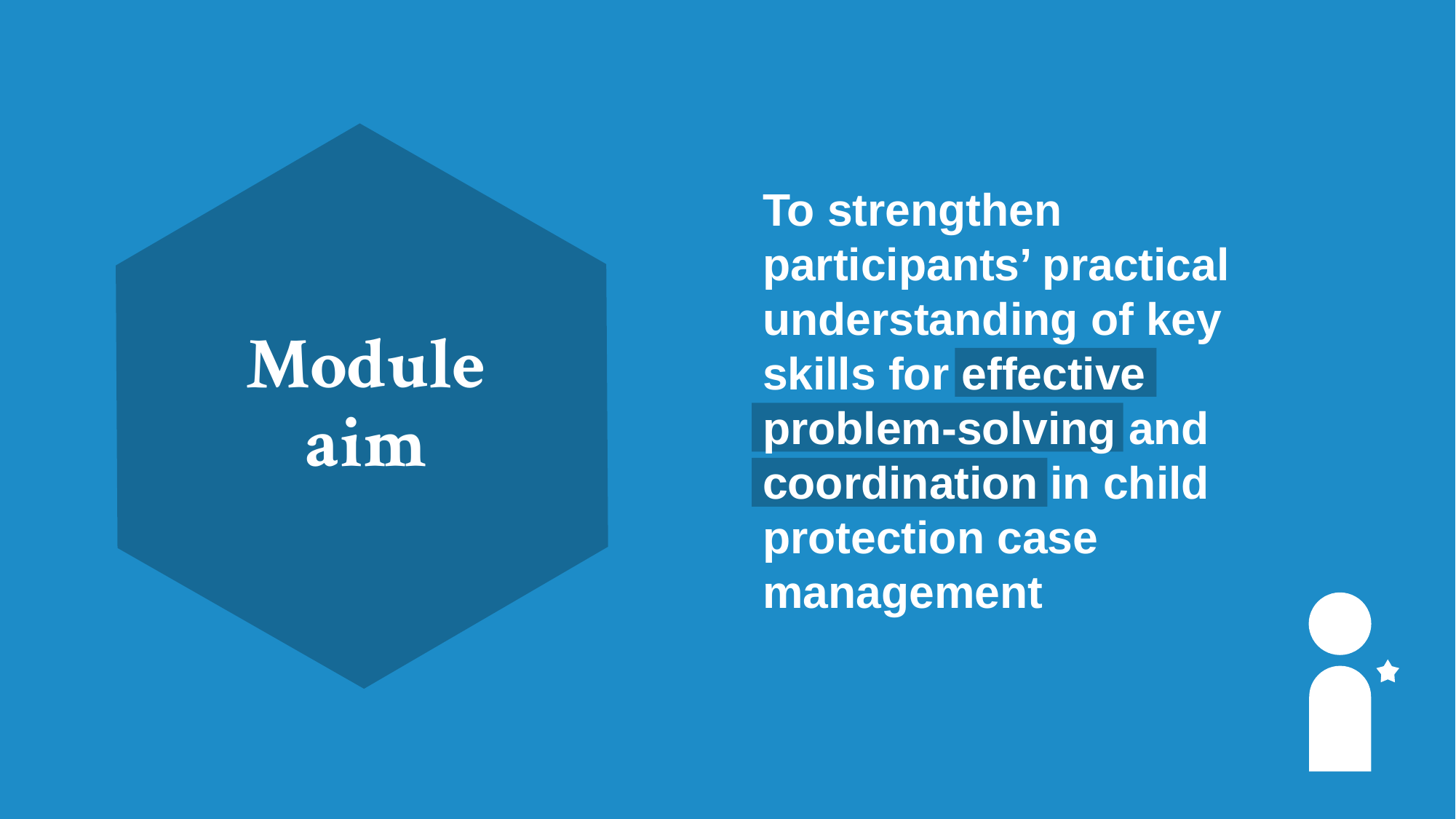

To strengthen participants’ practical understanding of key skills for effective problem-solving and coordination in child protection case management

# Module aim